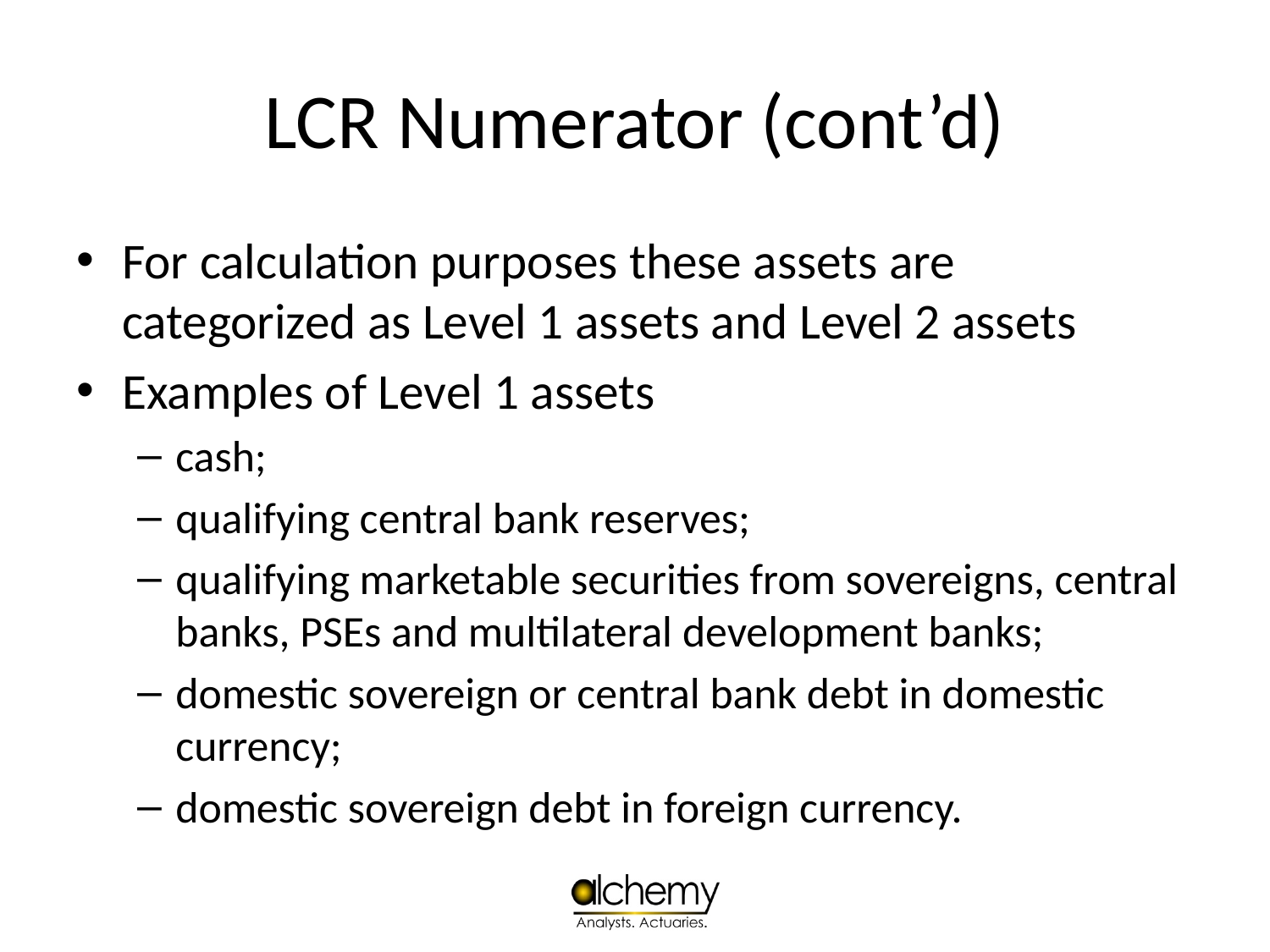

# LCR Numerator (cont’d)
For calculation purposes these assets are categorized as Level 1 assets and Level 2 assets
Examples of Level 1 assets
cash;
qualifying central bank reserves;
qualifying marketable securities from sovereigns, central banks, PSEs and multilateral development banks;
domestic sovereign or central bank debt in domestic currency;
domestic sovereign debt in foreign currency.